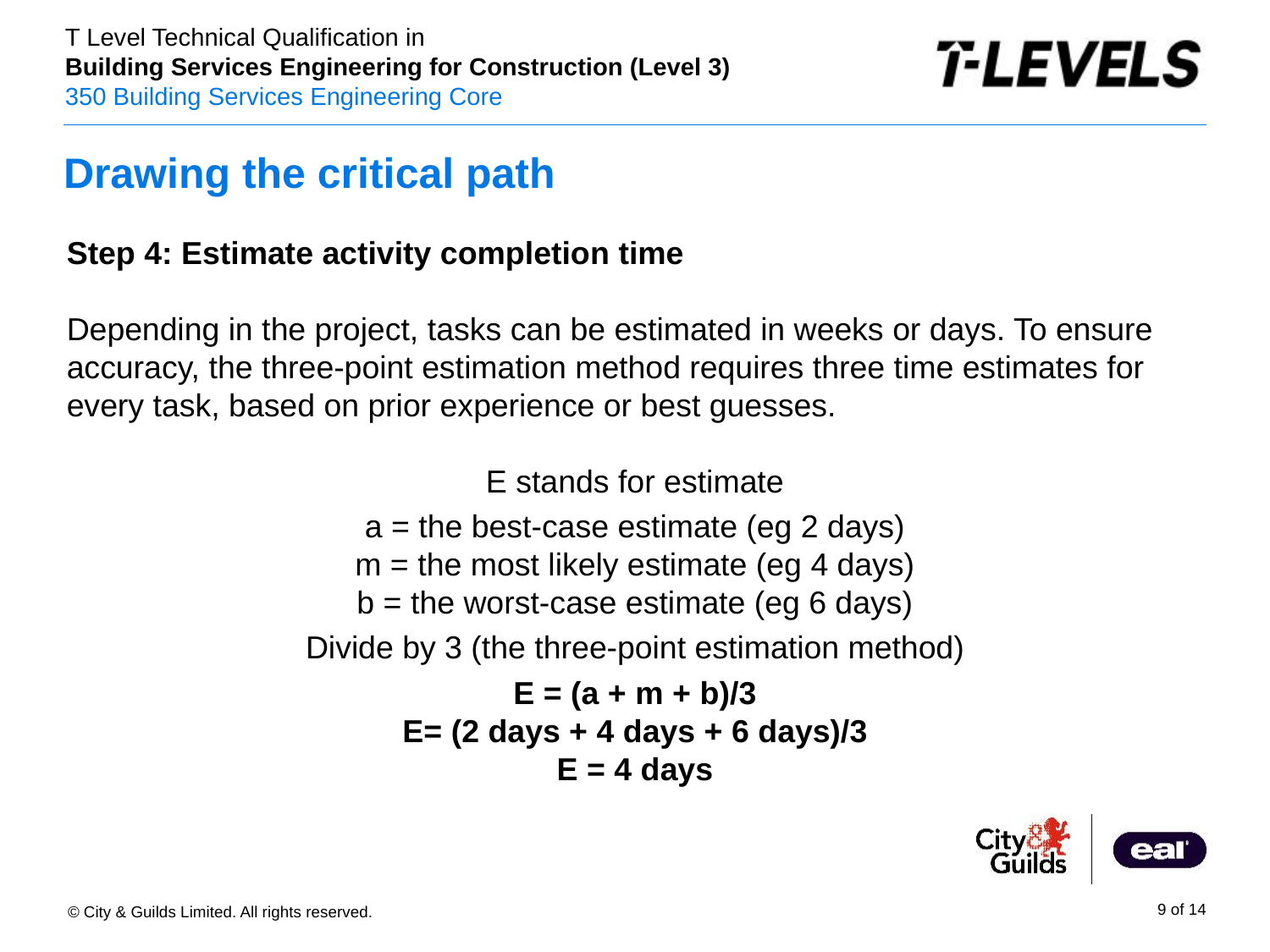

# Drawing the critical path
Step 4: Estimate activity completion time

Depending in the project, tasks can be estimated in weeks or days. To ensure accuracy, the three-point estimation method requires three time estimates for every task, based on prior experience or best guesses.

E stands for estimate
a = the best-case estimate (eg 2 days)
m = the most likely estimate (eg 4 days)
b = the worst-case estimate (eg 6 days)
Divide by 3 (the three-point estimation method)
E = (a + m + b)/3
E= (2 days + 4 days + 6 days)/3
E = 4 days